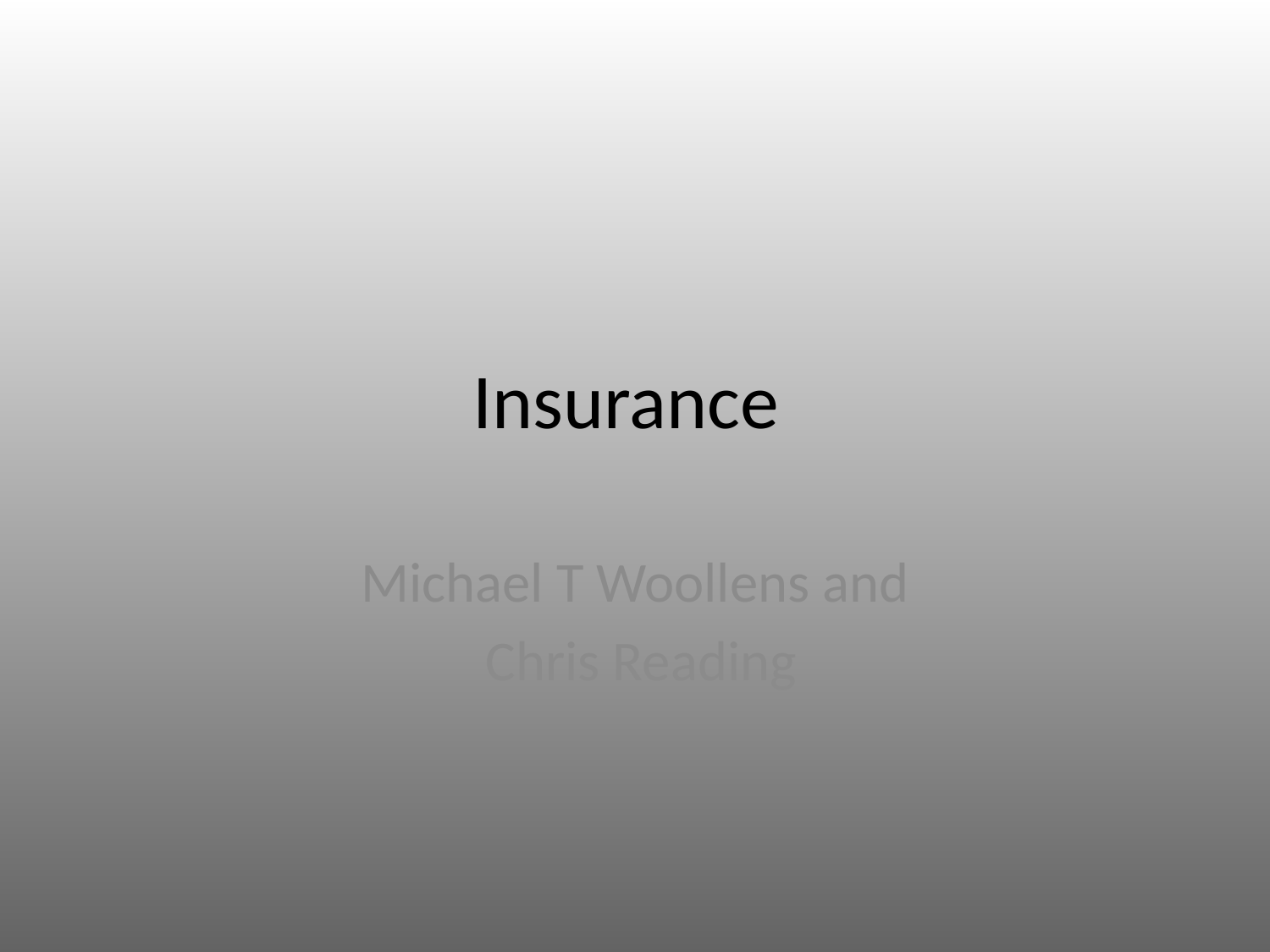

# Insurance
Michael T Woollens and
 Chris Reading